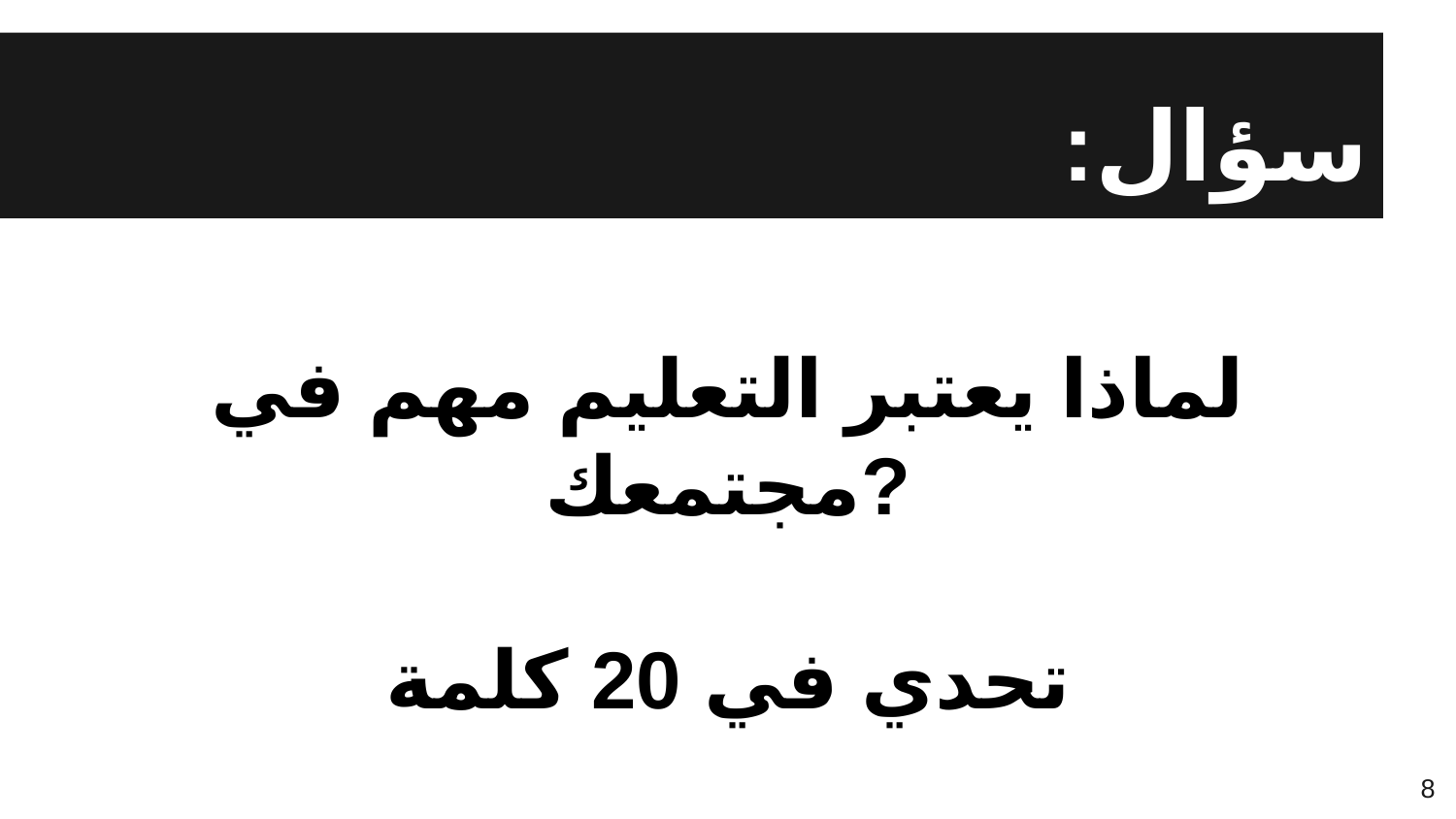

# سؤال:
لماذا يعتبر التعليم مهم في مجتمعك?

تحدي في 20 كلمة
8